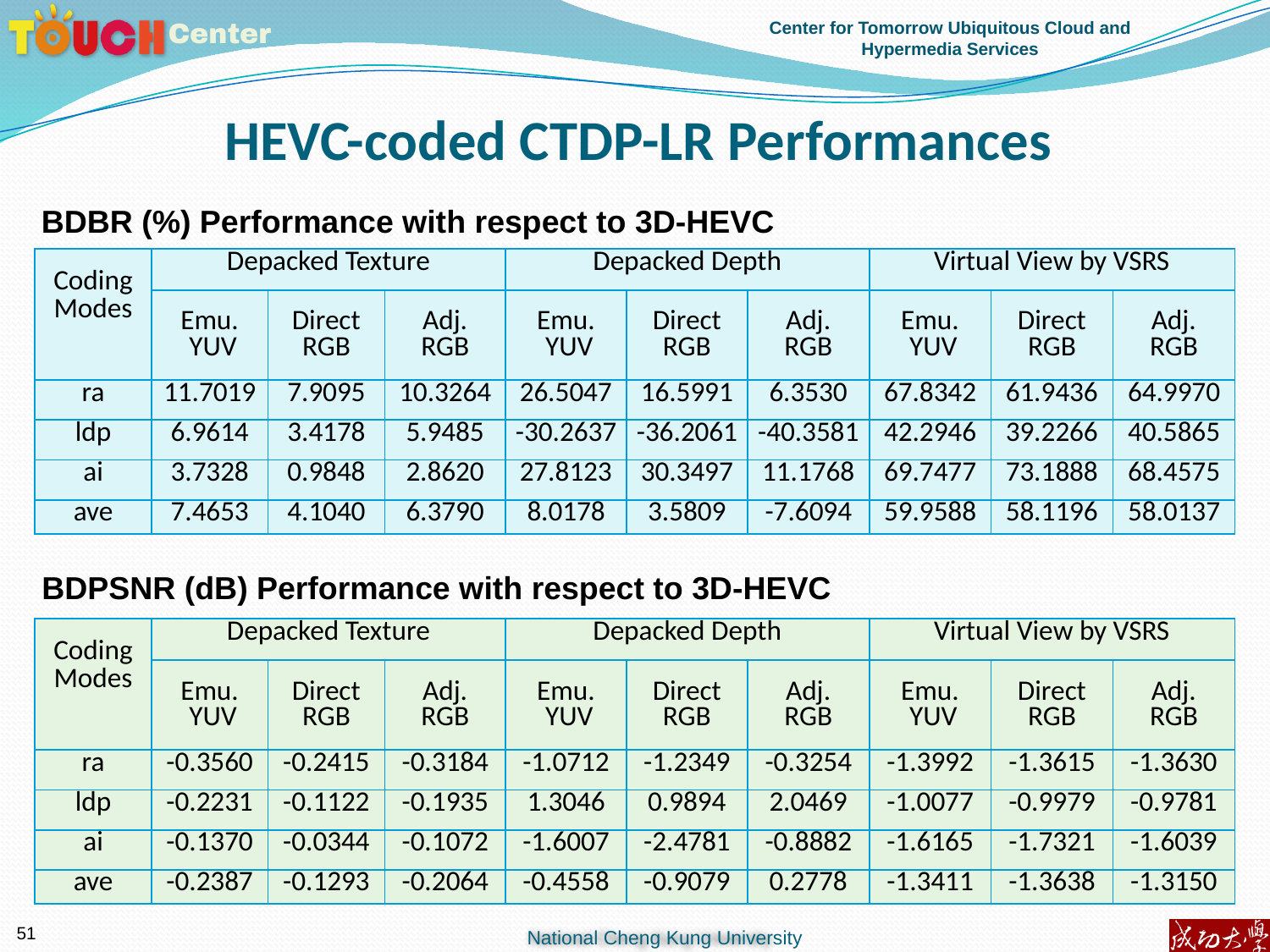

HEVC-coded CTDP-LR Performances
BDBR (%) Performance with respect to 3D-HEVC
| Coding Modes | Depacked Texture |  |  | Depacked Depth |  |  | Virtual View by VSRS |  |  |
| --- | --- | --- | --- | --- | --- | --- | --- | --- | --- |
|  | Emu. YUV | Direct RGB | Adj. RGB | Emu. YUV | Direct RGB | Adj. RGB | Emu. YUV | Direct RGB | Adj. RGB |
| ra | 11.7019 | 7.9095 | 10.3264 | 26.5047 | 16.5991 | 6.3530 | 67.8342 | 61.9436 | 64.9970 |
| ldp | 6.9614 | 3.4178 | 5.9485 | -30.2637 | -36.2061 | -40.3581 | 42.2946 | 39.2266 | 40.5865 |
| ai | 3.7328 | 0.9848 | 2.8620 | 27.8123 | 30.3497 | 11.1768 | 69.7477 | 73.1888 | 68.4575 |
| ave | 7.4653 | 4.1040 | 6.3790 | 8.0178 | 3.5809 | -7.6094 | 59.9588 | 58.1196 | 58.0137 |
BDPSNR (dB) Performance with respect to 3D-HEVC
| Coding Modes | Depacked Texture |  |  | Depacked Depth |  |  | Virtual View by VSRS |  |  |
| --- | --- | --- | --- | --- | --- | --- | --- | --- | --- |
|  | Emu. YUV | Direct RGB | Adj. RGB | Emu. YUV | Direct RGB | Adj. RGB | Emu. YUV | Direct RGB | Adj. RGB |
| ra | -0.3560 | -0.2415 | -0.3184 | -1.0712 | -1.2349 | -0.3254 | -1.3992 | -1.3615 | -1.3630 |
| ldp | -0.2231 | -0.1122 | -0.1935 | 1.3046 | 0.9894 | 2.0469 | -1.0077 | -0.9979 | -0.9781 |
| ai | -0.1370 | -0.0344 | -0.1072 | -1.6007 | -2.4781 | -0.8882 | -1.6165 | -1.7321 | -1.6039 |
| ave | -0.2387 | -0.1293 | -0.2064 | -0.4558 | -0.9079 | 0.2778 | -1.3411 | -1.3638 | -1.3150 |